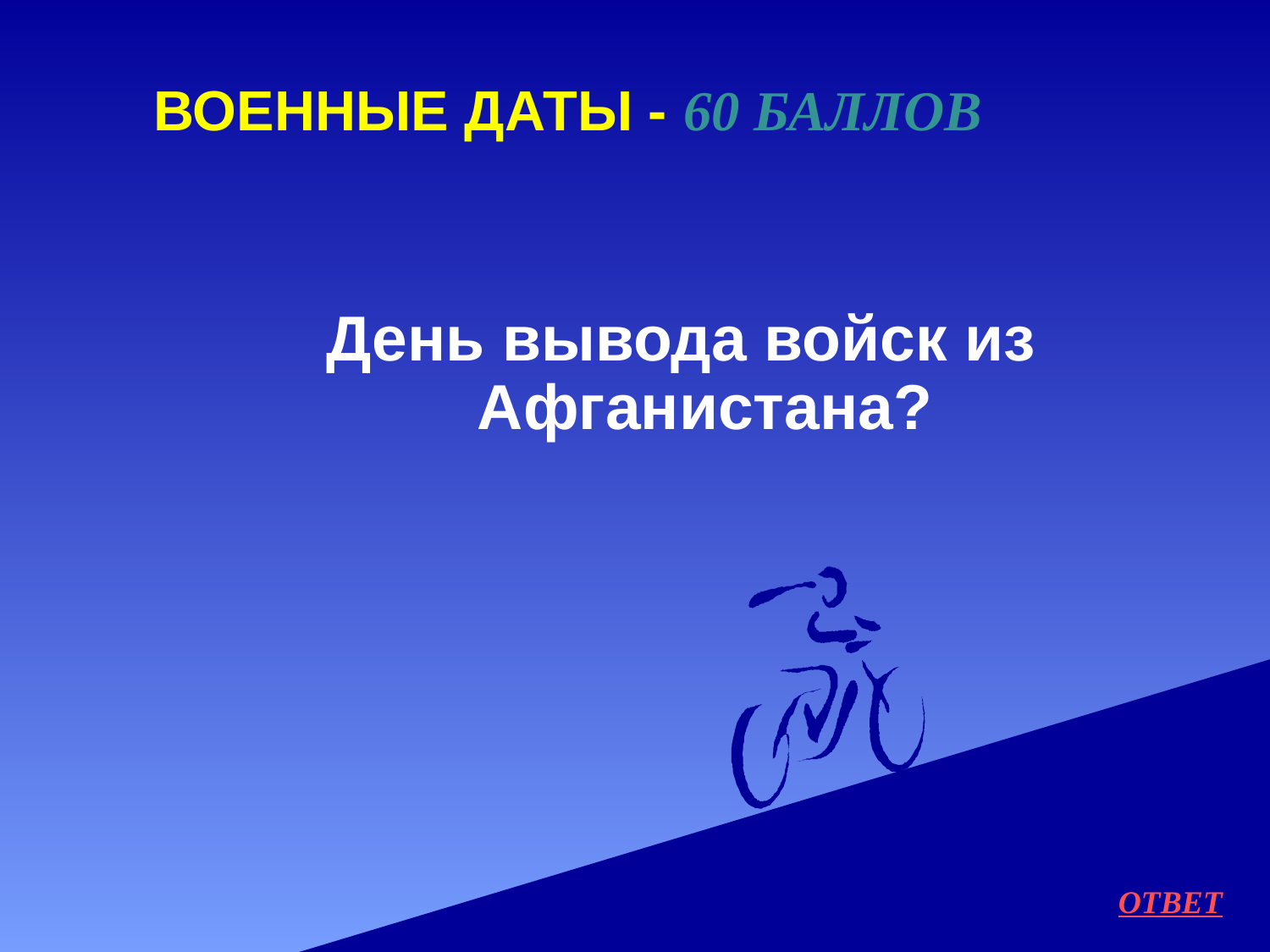

# военные даты - 60 баллов

День вывода войск из Афганистана?
ОТВЕТ